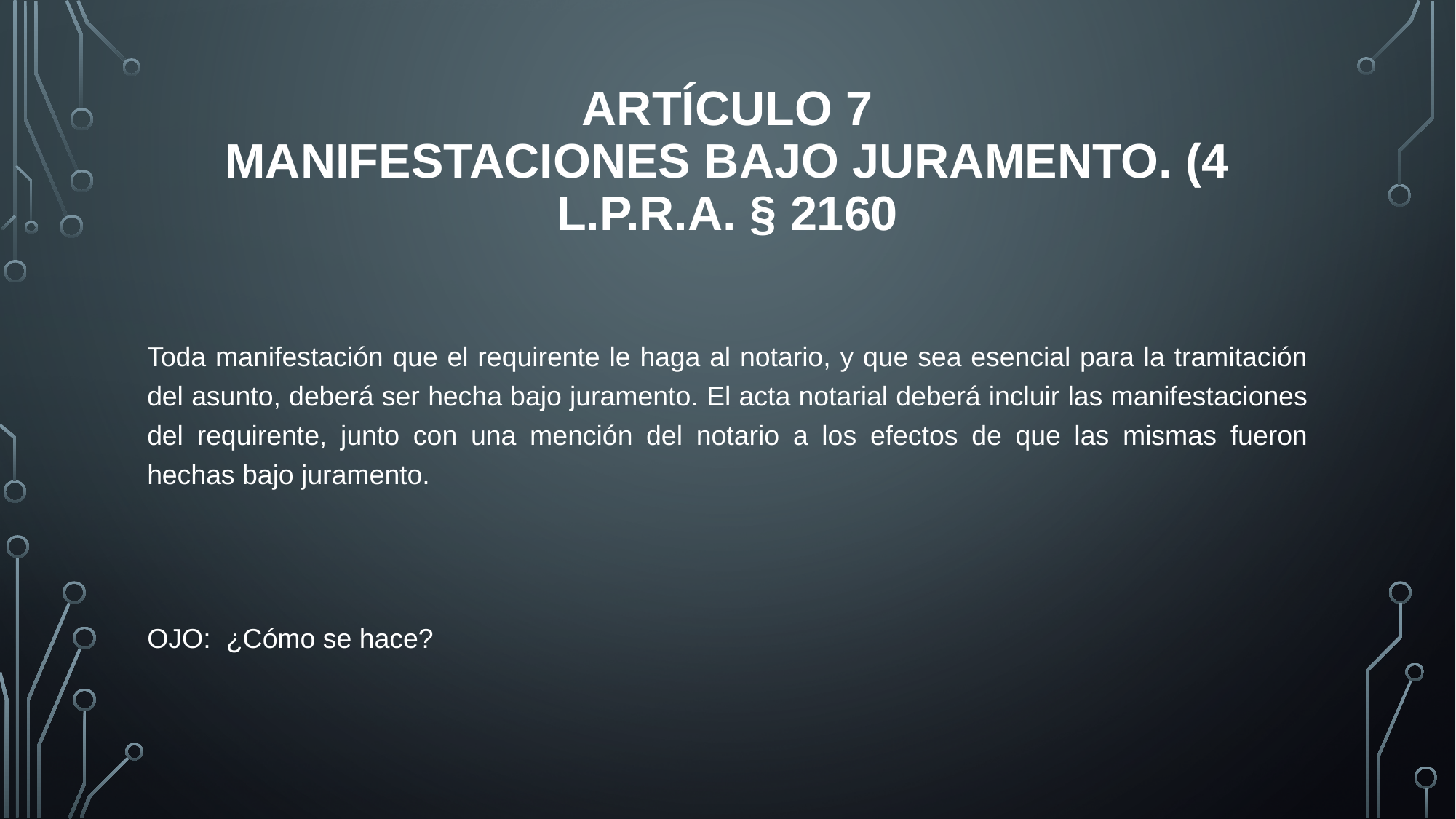

# Artículo 7 Manifestaciones bajo juramento. (4 L.P.R.A. § 2160

Toda manifestación que el requirente le haga al notario, y que sea esencial para la tramitación del asunto, deberá ser hecha bajo juramento. El acta notarial deberá incluir las manifestaciones del requirente, junto con una mención del notario a los efectos de que las mismas fueron hechas bajo juramento.

OJO:  ¿Cómo se hace?